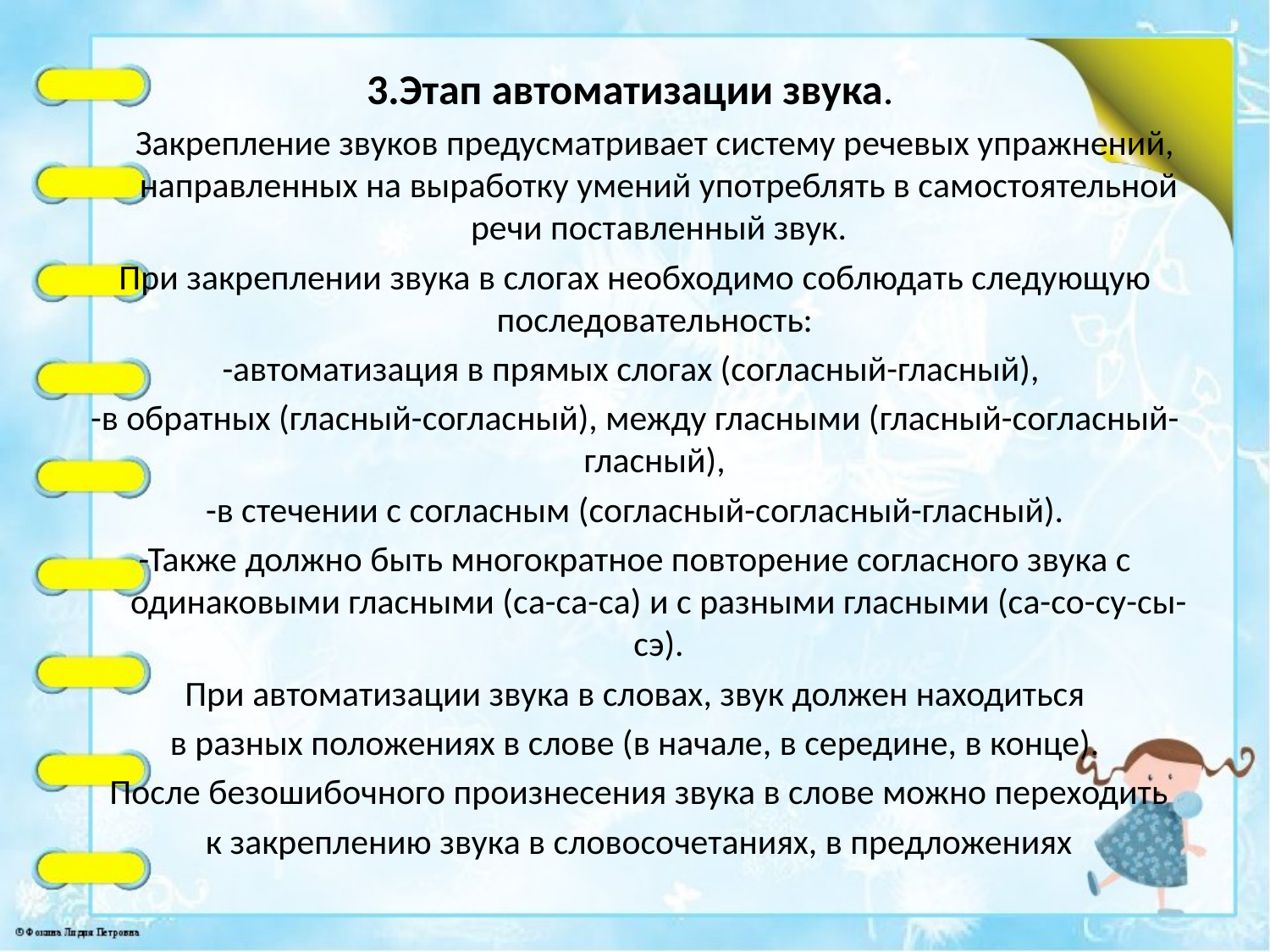

3.Этап автоматизации звука.
     Закрепление звуков предусматривает систему речевых упражнений, направленных на выработку умений употреблять в самостоятельной речи поставленный звук.
При закреплении звука в слогах необходимо соблюдать следующую последовательность:
-автоматизация в прямых слогах (согласный-гласный),
-в обратных (гласный-согласный), между гласными (гласный-согласный-гласный),
-в стечении с согласным (согласный-согласный-гласный).
-Также должно быть многократное повторение согласного звука с одинаковыми гласными (са-са-са) и с разными гласными (са-со-су-сы-сэ).
 При автоматизации звука в словах, звук должен находиться
в разных положениях в слове (в начале, в середине, в конце).
 После безошибочного произнесения звука в слове можно переходить
 к закреплению звука в словосочетаниях, в предложениях